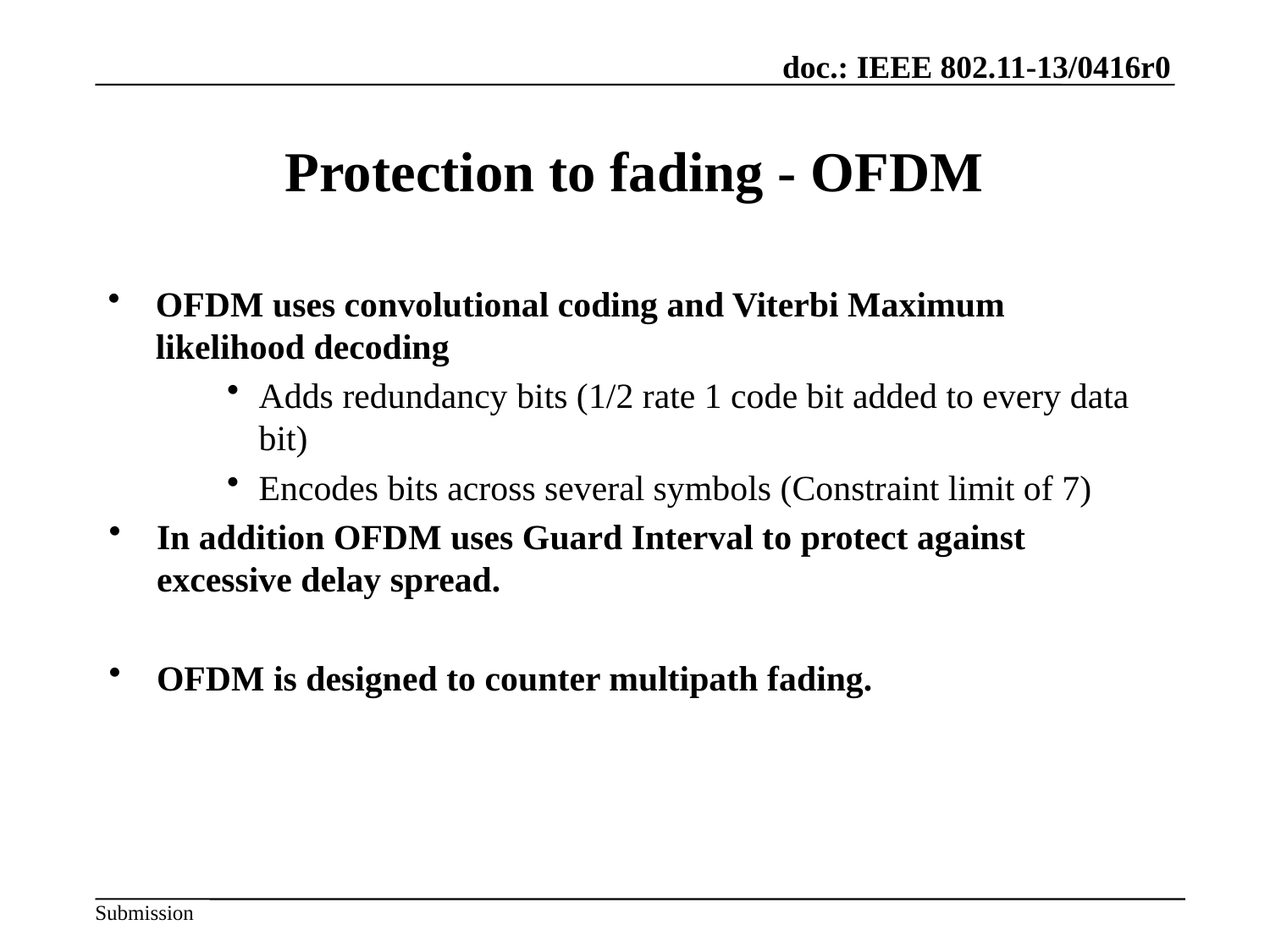

# Protection to fading - OFDM
OFDM uses convolutional coding and Viterbi Maximum likelihood decoding
Adds redundancy bits (1/2 rate 1 code bit added to every data bit)
Encodes bits across several symbols (Constraint limit of 7)
In addition OFDM uses Guard Interval to protect against excessive delay spread.

OFDM is designed to counter multipath fading.